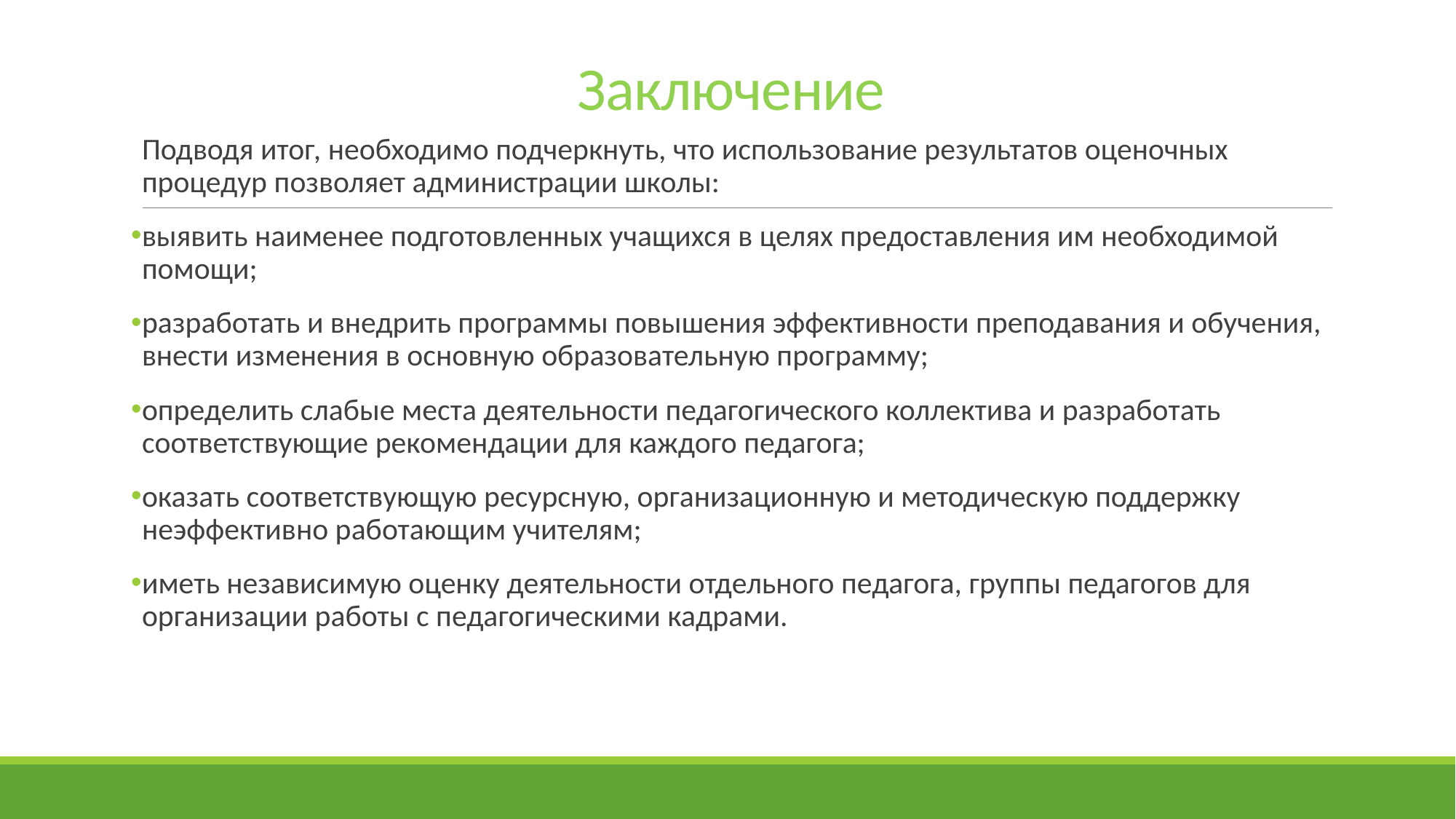

# Заключение
Подводя итог, необходимо подчеркнуть, что использование результатов оценочных процедур позволяет администрации школы:
выявить наименее подготовленных учащихся в целях предоставления им необходимой помощи;
разработать и внедрить программы повышения эффективности преподавания и обучения, внести изменения в основную образовательную программу;
определить слабые места деятельности педагогического коллектива и разработать соответствующие рекомендации для каждого педагога;
оказать соответствующую ресурсную, организационную и методическую поддержку неэффективно работающим учителям;
иметь независимую оценку деятельности отдельного педагога, группы педагогов для организации работы с педагогическими кадрами.